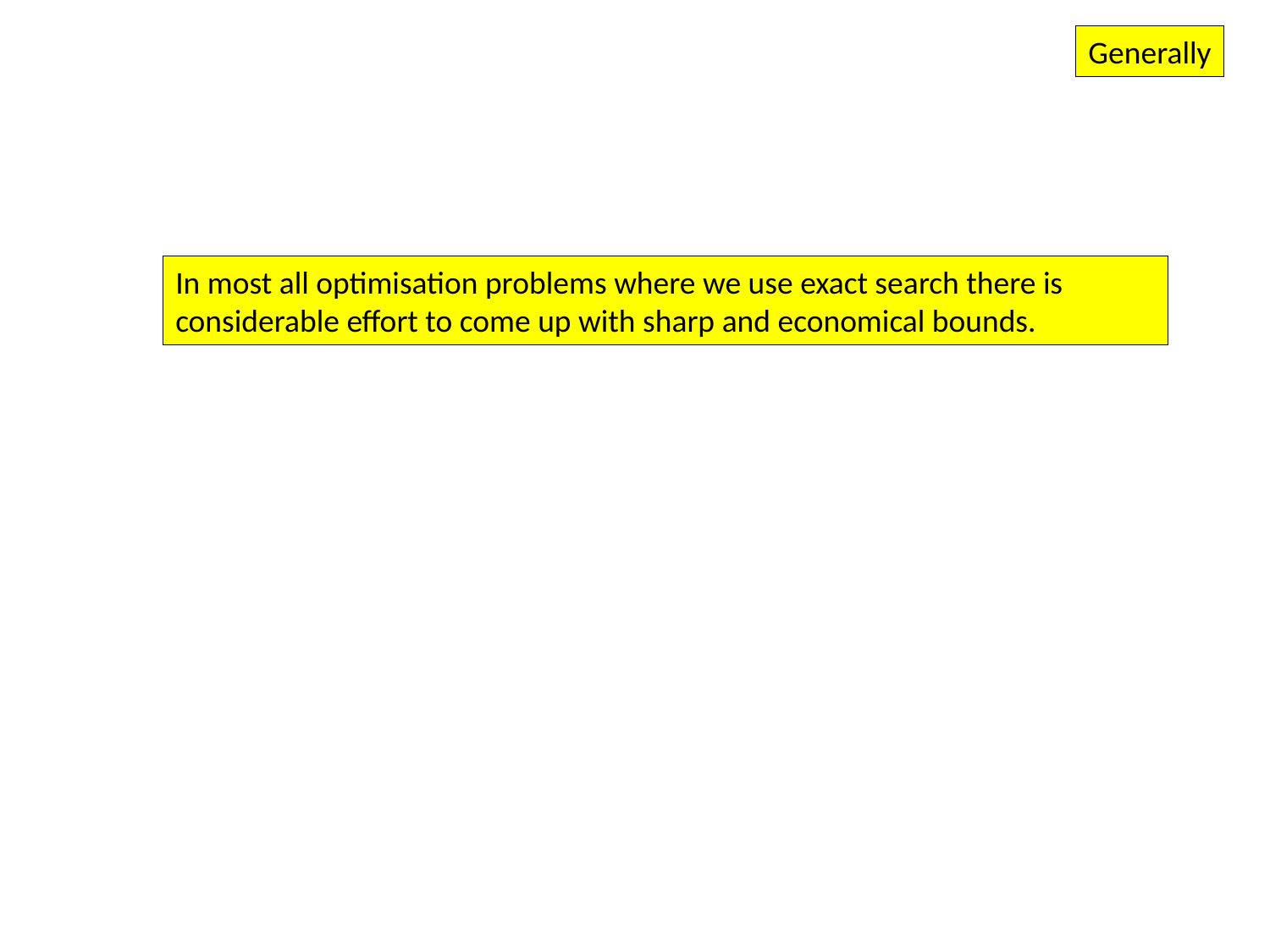

Generally
In most all optimisation problems where we use exact search there is considerable effort to come up with sharp and economical bounds.